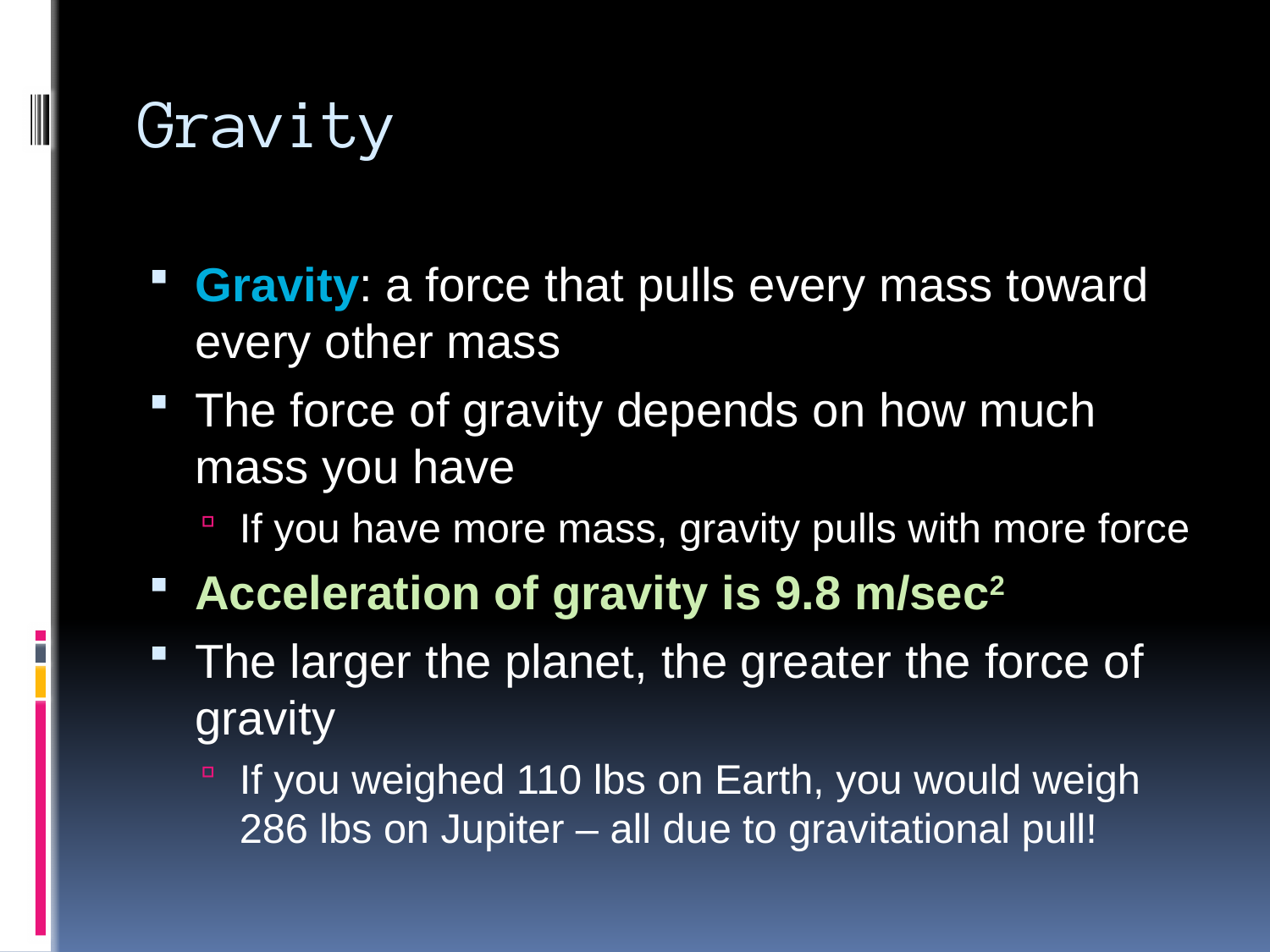

# Gravity
Gravity: a force that pulls every mass toward every other mass
The force of gravity depends on how much mass you have
If you have more mass, gravity pulls with more force
Acceleration of gravity is 9.8 m/sec2
The larger the planet, the greater the force of gravity
If you weighed 110 lbs on Earth, you would weigh 286 lbs on Jupiter – all due to gravitational pull!